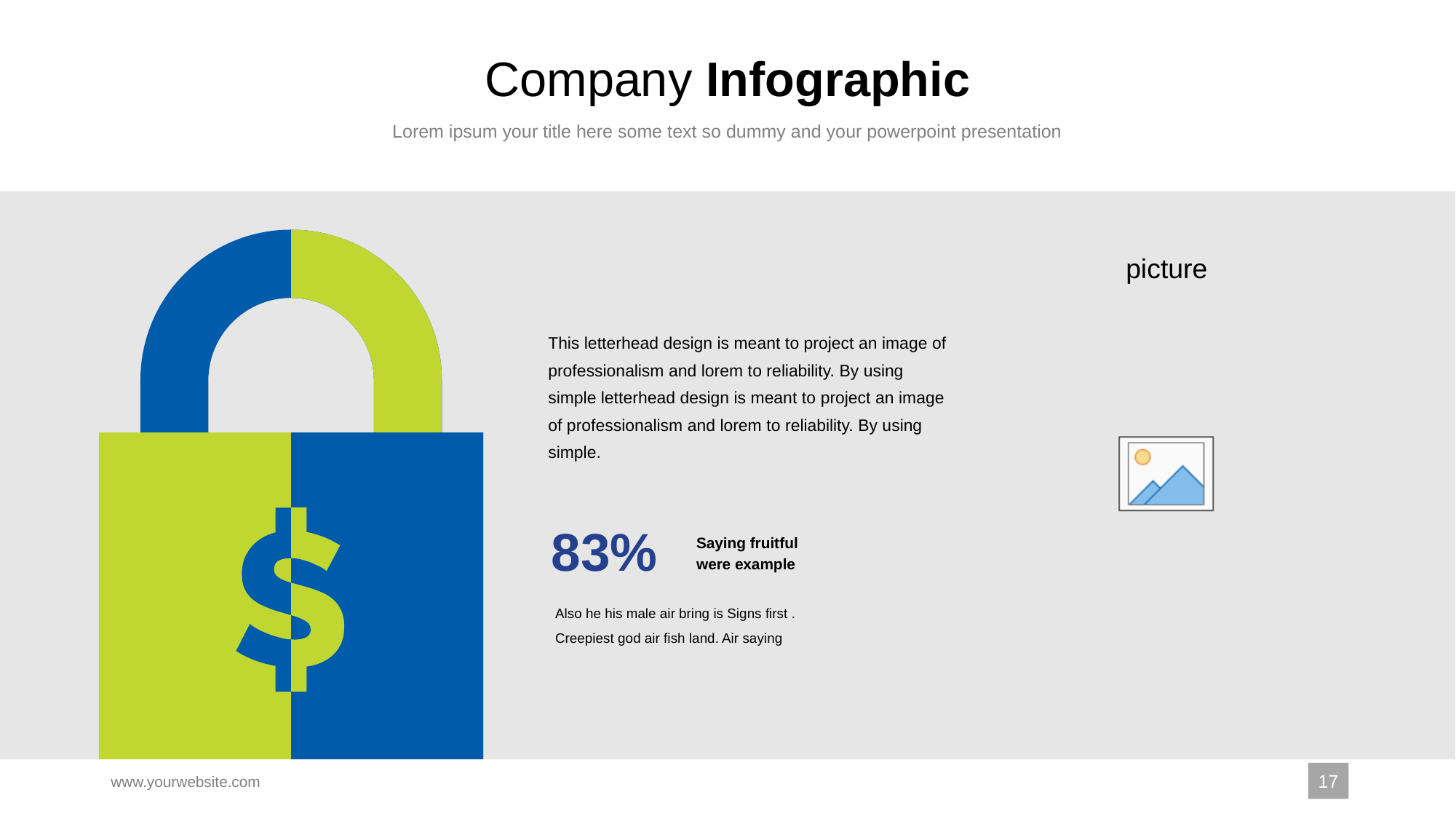

Company Infographic
Lorem ipsum your title here some text so dummy and your powerpoint presentation

This letterhead design is meant to project an image of professionalism and lorem to reliability. By using simple letterhead design is meant to project an image of professionalism and lorem to reliability. By using simple.
83%
Saying fruitful were example
Also he his male air bring is Signs first . Creepiest god air fish land. Air saying
17
www.yourwebsite.com